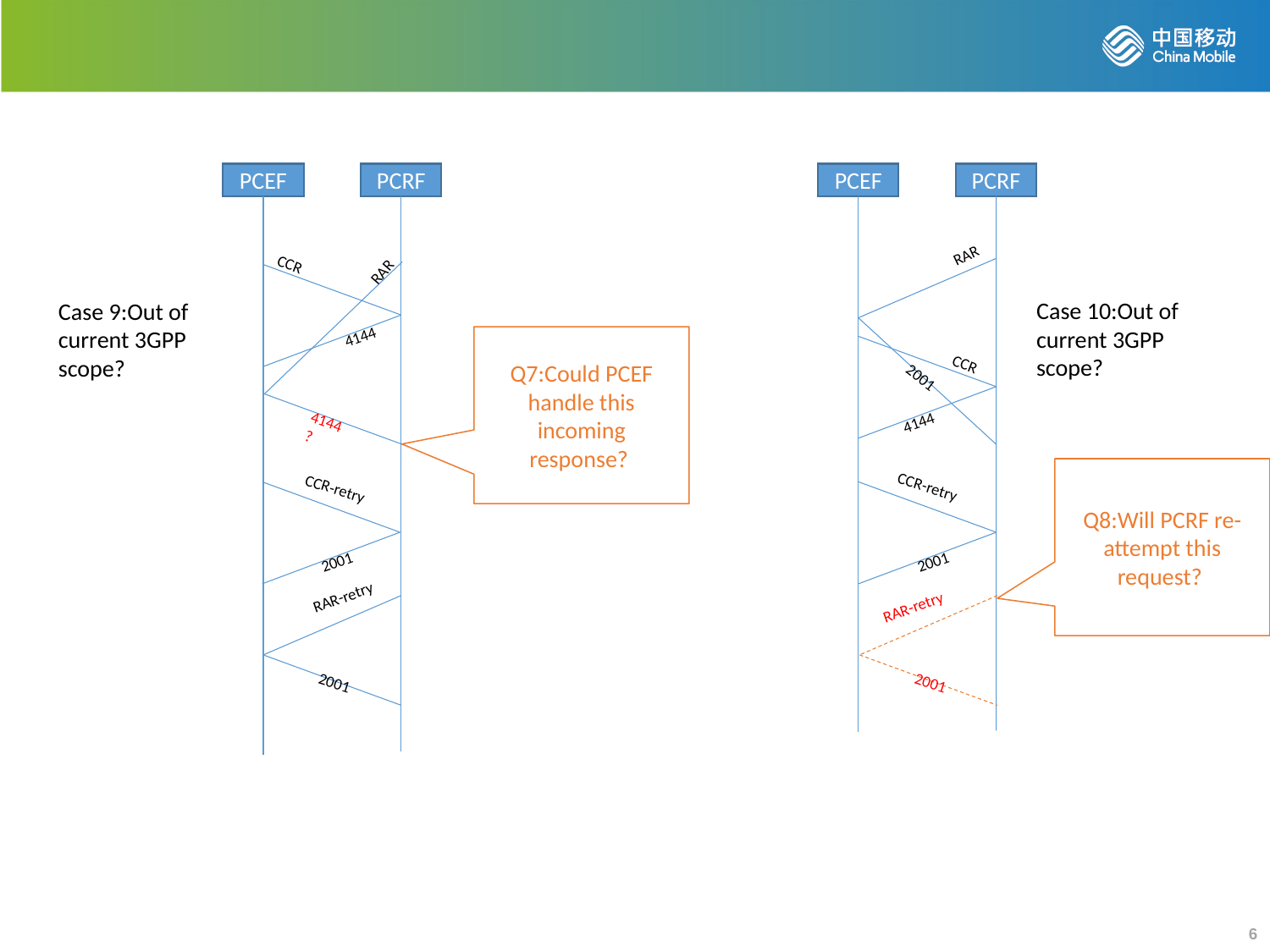

#
PCEF
PCRF
PCEF
PCRF
RAR
CCR
RAR
Case 10:Out of current 3GPP scope?
Case 9:Out of current 3GPP scope?
4144
Q7:Could PCEF handle this incoming response?
CCR
2001
4144?
4144
Q8:Will PCRF re-attempt this request?
CCR-retry
CCR-retry
2001
2001
RAR-retry
RAR-retry
2001
2001